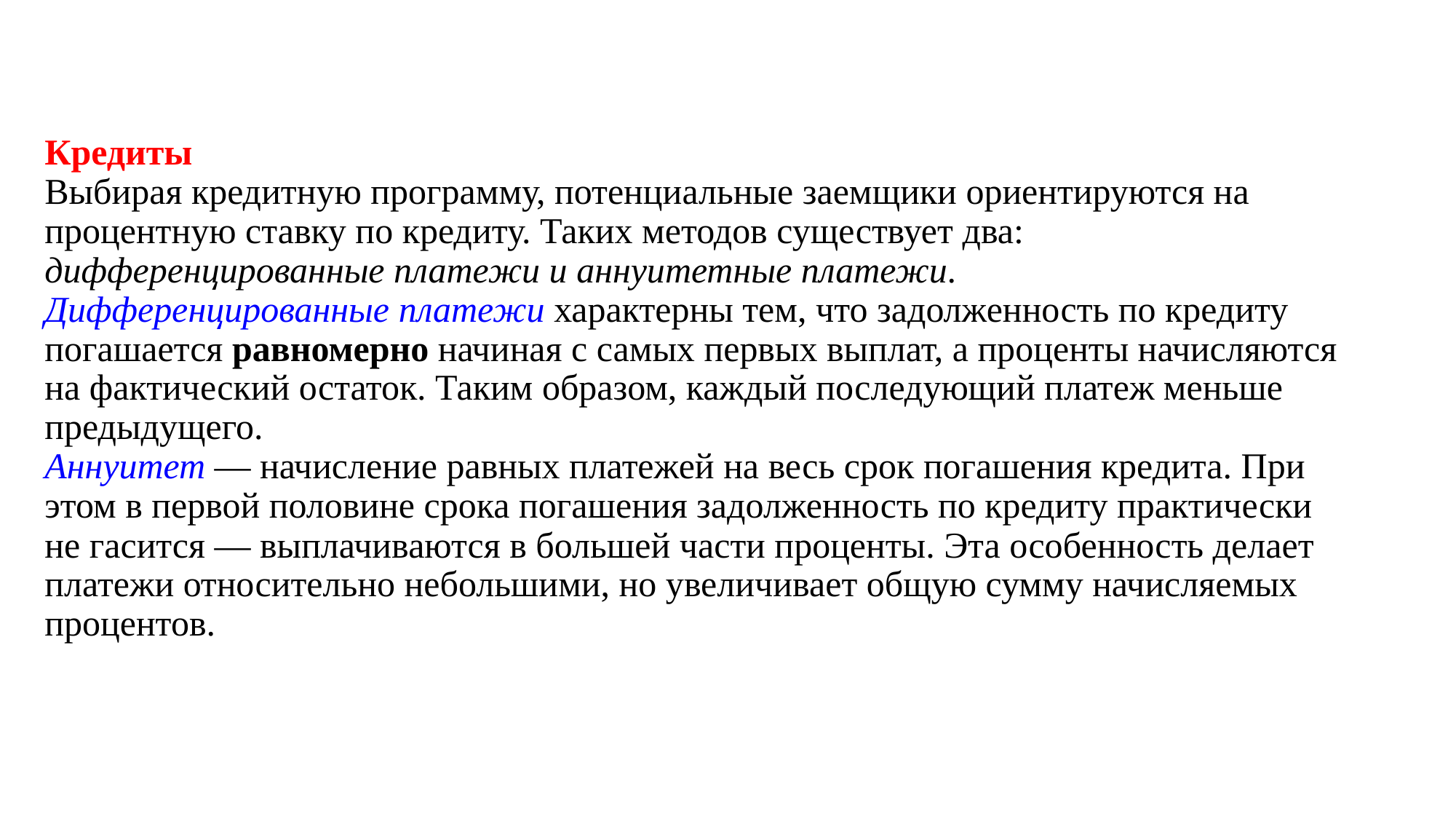

# Кредиты Выбирая кредитную программу, потенциальные заемщики ориентируются на процентную ставку по кредиту. Таких методов существует два: дифференцированные платежи и аннуитетные платежи. Дифференцированные платежи характерны тем, что задолженность по кредиту погашается равномерно начиная с самых первых выплат, а проценты начисляются на фактический остаток. Таким образом, каждый последующий платеж меньше предыдущего. Аннуитет — начисление равных платежей на весь срок погашения кредита. При этом в первой половине срока погашения задолженность по кредиту практически не гасится — выплачиваются в большей части проценты. Эта особенность делает платежи относительно небольшими, но увеличивает общую сумму начисляемых процентов.